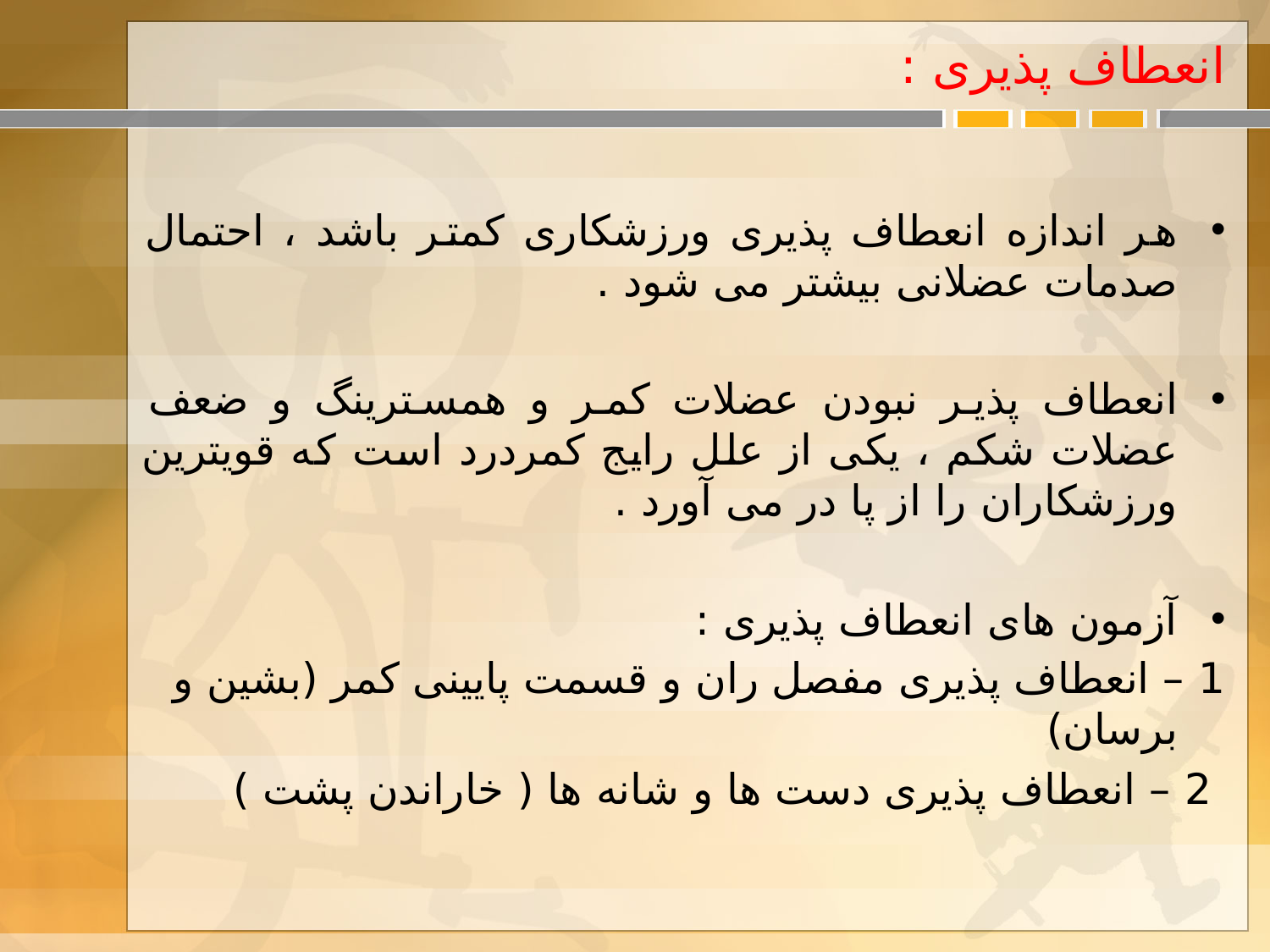

# انعطاف پذیری :

هر اندازه انعطاف پذیری ورزشکاری کمتر باشد ، احتمال صدمات عضلانی بیشتر می شود .

انعطاف پذیر نبودن عضلات کمر و همسترینگ و ضعف عضلات شکم ، یکی از علل رایج کمردرد است که قویترین ورزشکاران را از پا در می آورد .

آزمون های انعطاف پذیری :
1 – انعطاف پذیری مفصل ران و قسمت پایینی کمر (بشین و برسان)
 2 – انعطاف پذیری دست ها و شانه ها ( خاراندن پشت )